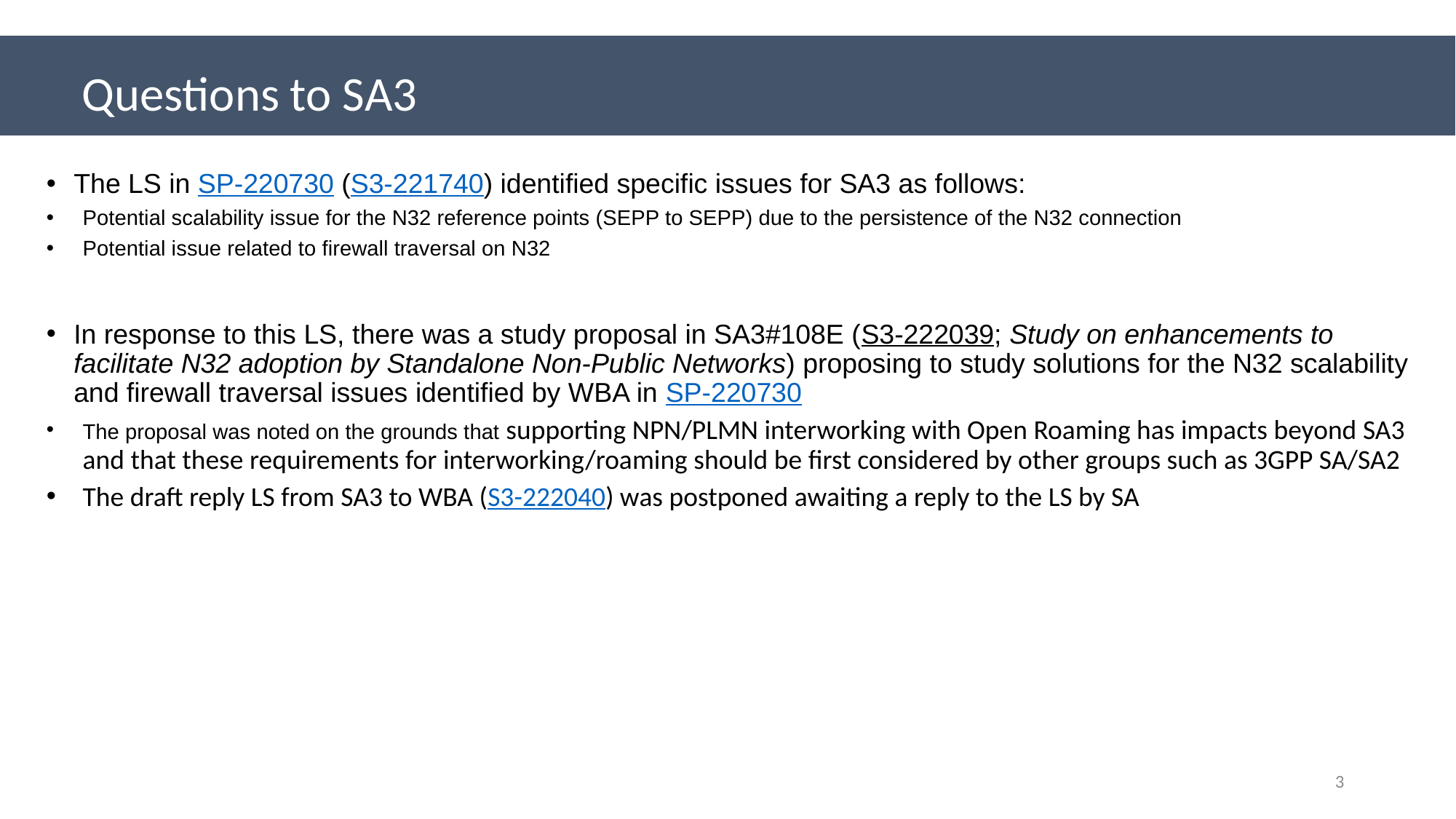

# Questions to SA3
The LS in SP-220730 (S3-221740) identified specific issues for SA3 as follows:
Potential scalability issue for the N32 reference points (SEPP to SEPP) due to the persistence of the N32 connection
Potential issue related to firewall traversal on N32

In response to this LS, there was a study proposal in SA3#108E (S3-222039; Study on enhancements to facilitate N32 adoption by Standalone Non-Public Networks) proposing to study solutions for the N32 scalability and firewall traversal issues identified by WBA in SP-220730
The proposal was noted on the grounds that supporting NPN/PLMN interworking with Open Roaming has impacts beyond SA3 and that these requirements for interworking/roaming should be first considered by other groups such as 3GPP SA/SA2
The draft reply LS from SA3 to WBA (S3-222040) was postponed awaiting a reply to the LS by SA
3